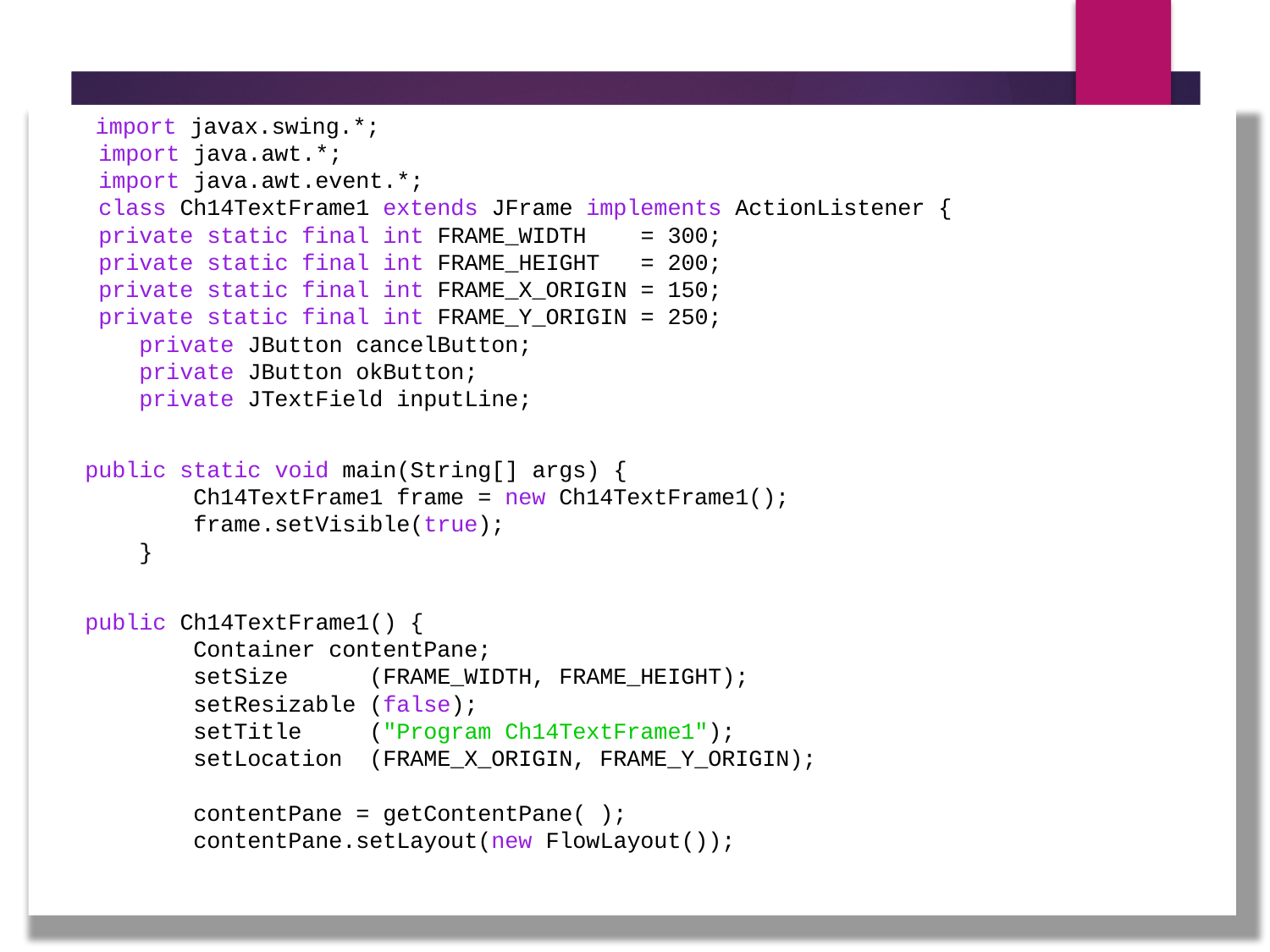

import javax.swing.*;
 import java.awt.*;
 import java.awt.event.*;
 class Ch14TextFrame1 extends JFrame implements ActionListener {
 private static final int FRAME_WIDTH    = 300;
 private static final int FRAME_HEIGHT   = 200;
 private static final int FRAME_X_ORIGIN = 150;
 private static final int FRAME_Y_ORIGIN = 250;
    private JButton cancelButton;
    private JButton okButton;
    private JTextField inputLine;
public static void main(String[] args) {
        Ch14TextFrame1 frame = new Ch14TextFrame1();
        frame.setVisible(true);
    }
public Ch14TextFrame1() {
        Container contentPane;
        setSize      (FRAME_WIDTH, FRAME_HEIGHT);
        setResizable (false);
        setTitle     ("Program Ch14TextFrame1");
        setLocation  (FRAME_X_ORIGIN, FRAME_Y_ORIGIN);
        contentPane = getContentPane( );
        contentPane.setLayout(new FlowLayout());